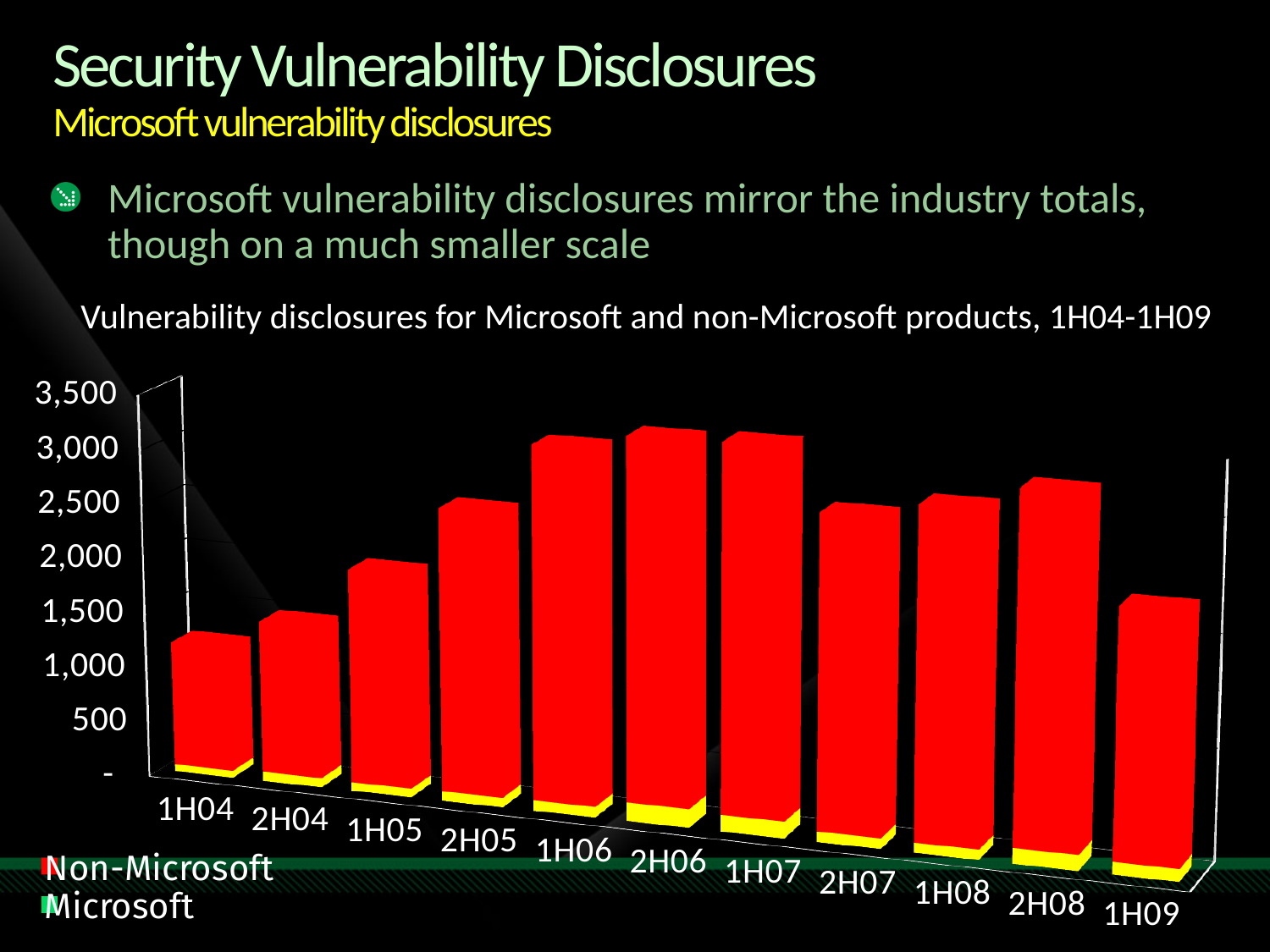

# Security Vulnerability Disclosures Microsoft vulnerability disclosures
Microsoft vulnerability disclosures mirror the industry totals, though on a much smaller scale
Vulnerability disclosures for Microsoft and non-Microsoft products, 1H04-1H09

[unsupported chart]

Non-Microsoft
Microsoft